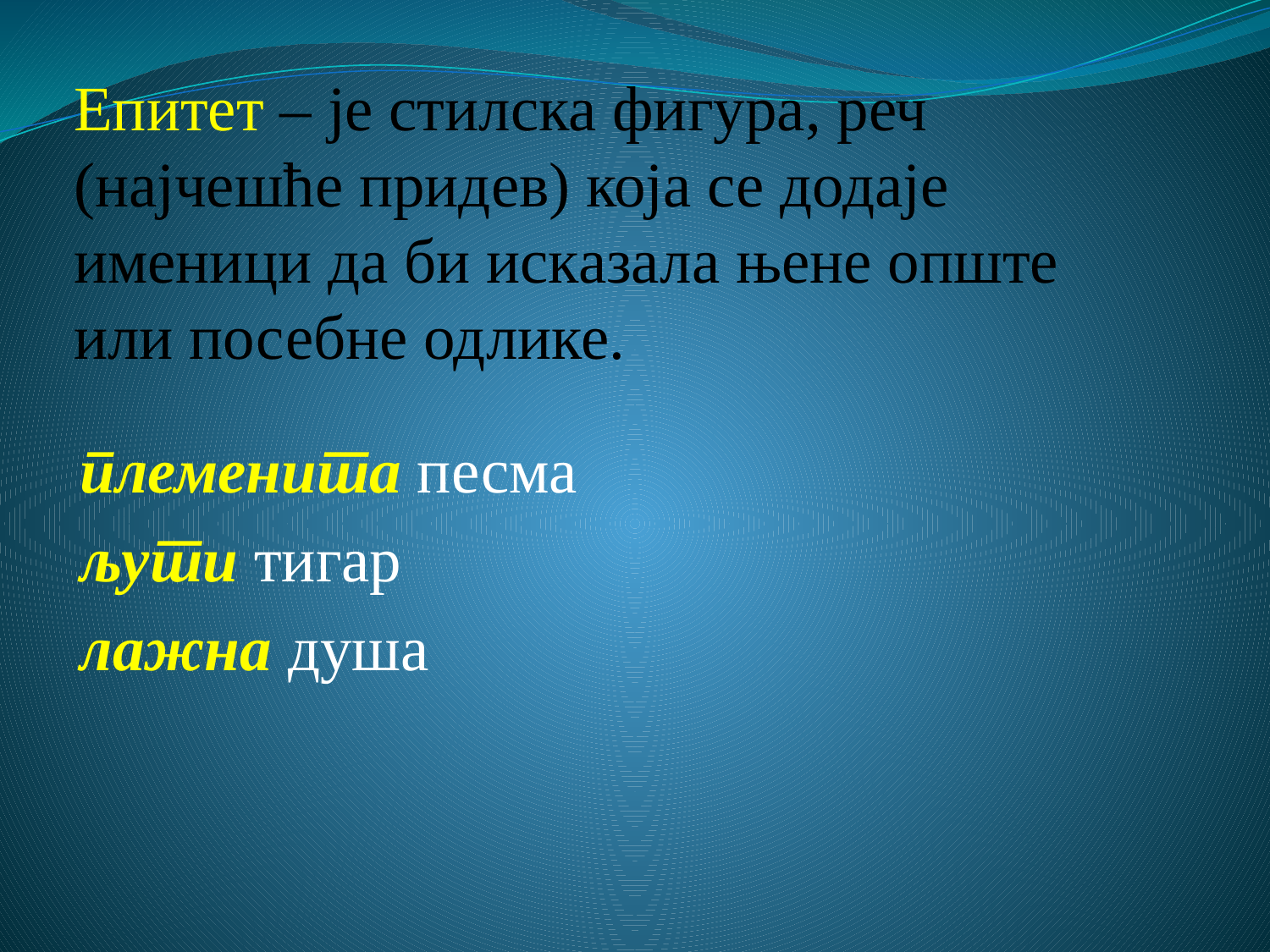

# Епитет – је стилска фигура, реч (најчешће придев) која се додаје именици да би исказала њене опште или посебне одлике.
племенита песма
љути тигар
лажна душа